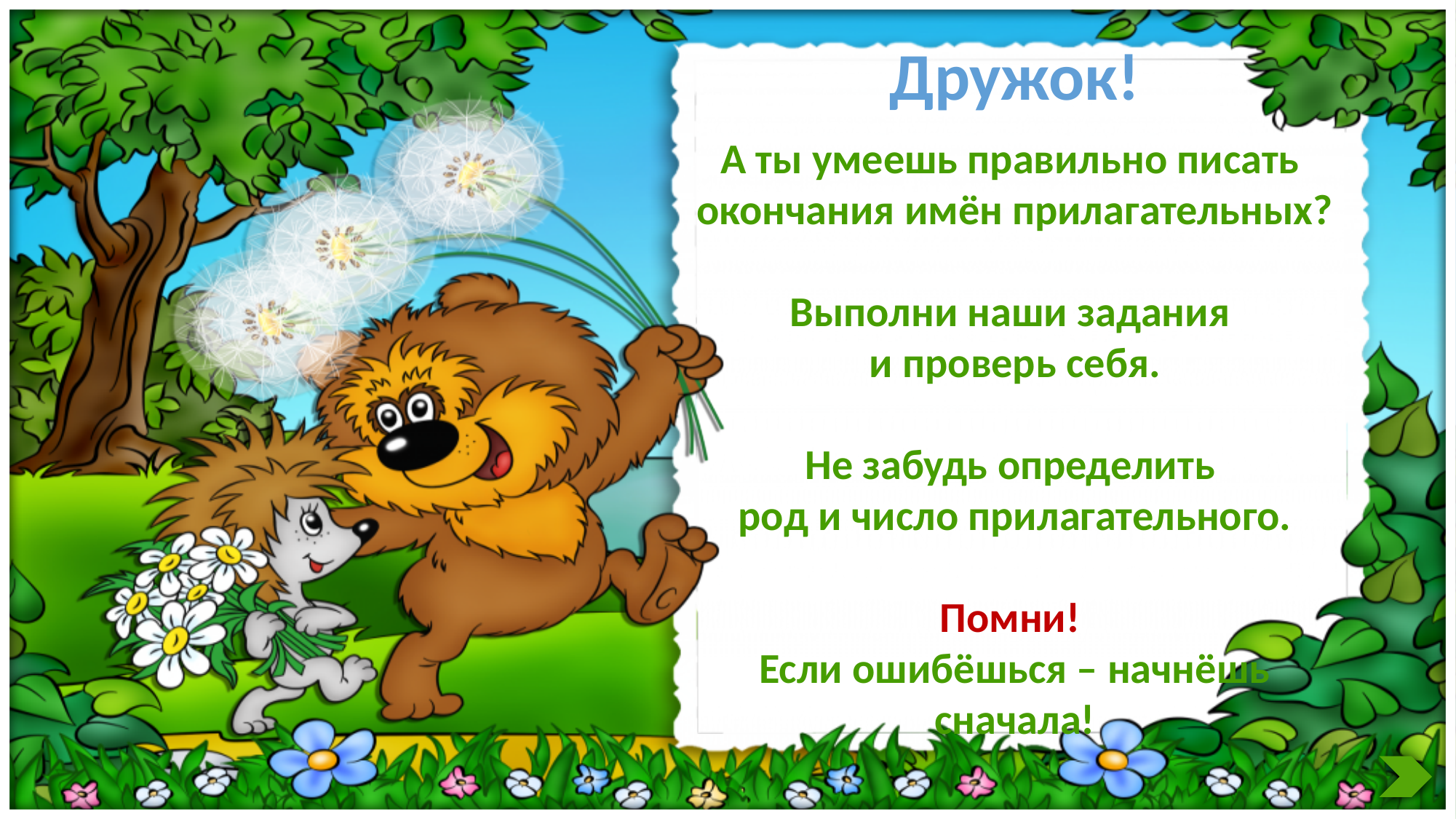

Дружок!
А ты умеешь правильно писать
окончания имён прилагательных?

Выполни наши задания
и проверь себя.

Не забудь определить
род и число прилагательного.

Помни!
Если ошибёшься – начнёшь сначала!